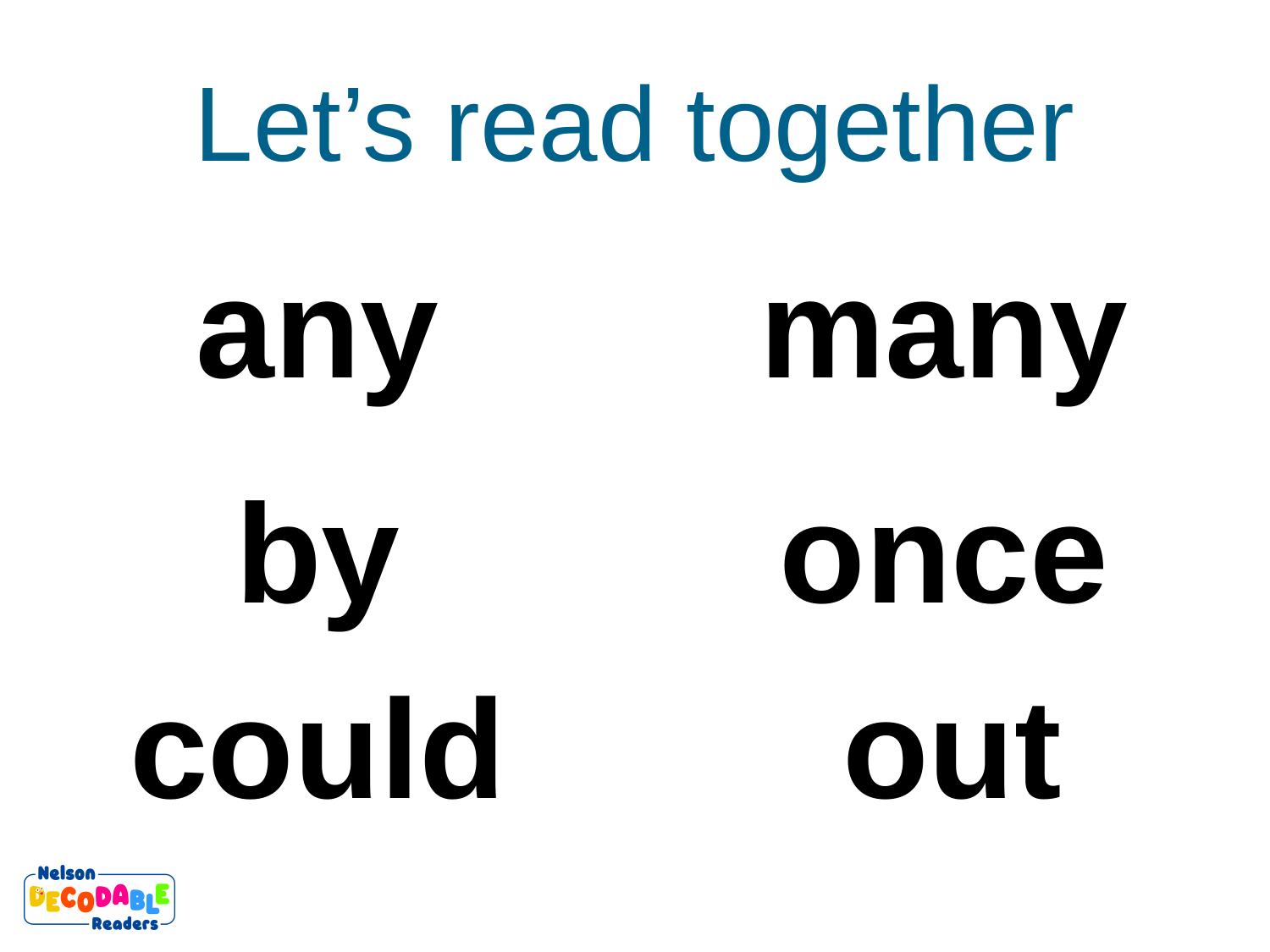

Let’s read together
any
many
by
once
out
could